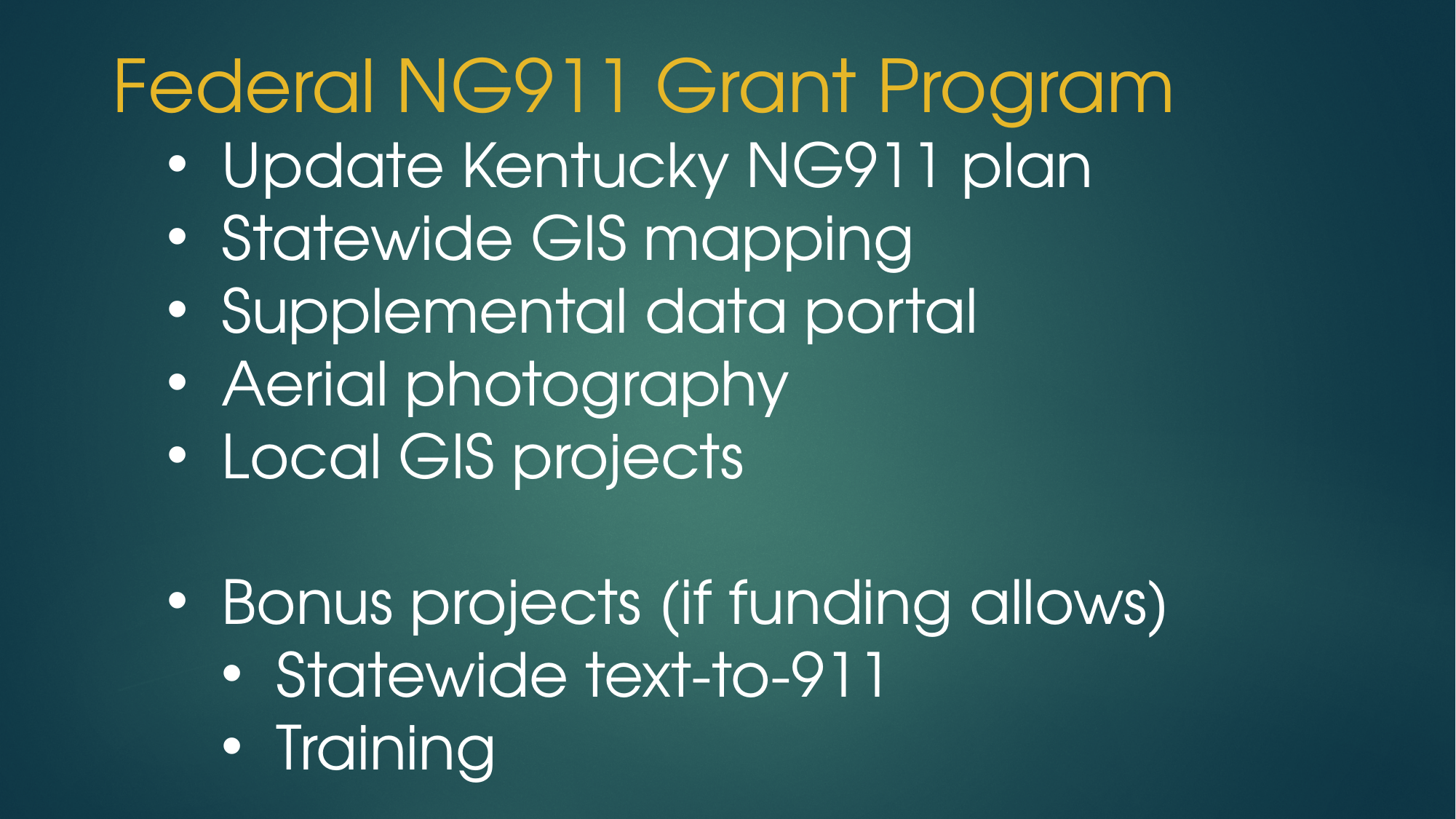

Federal NG911 Grant Program
Update Kentucky NG911 plan
Statewide GIS mapping
Supplemental data portal
Aerial photography
Local GIS projects

Bonus projects (if funding allows)
Statewide text-to-911
Training